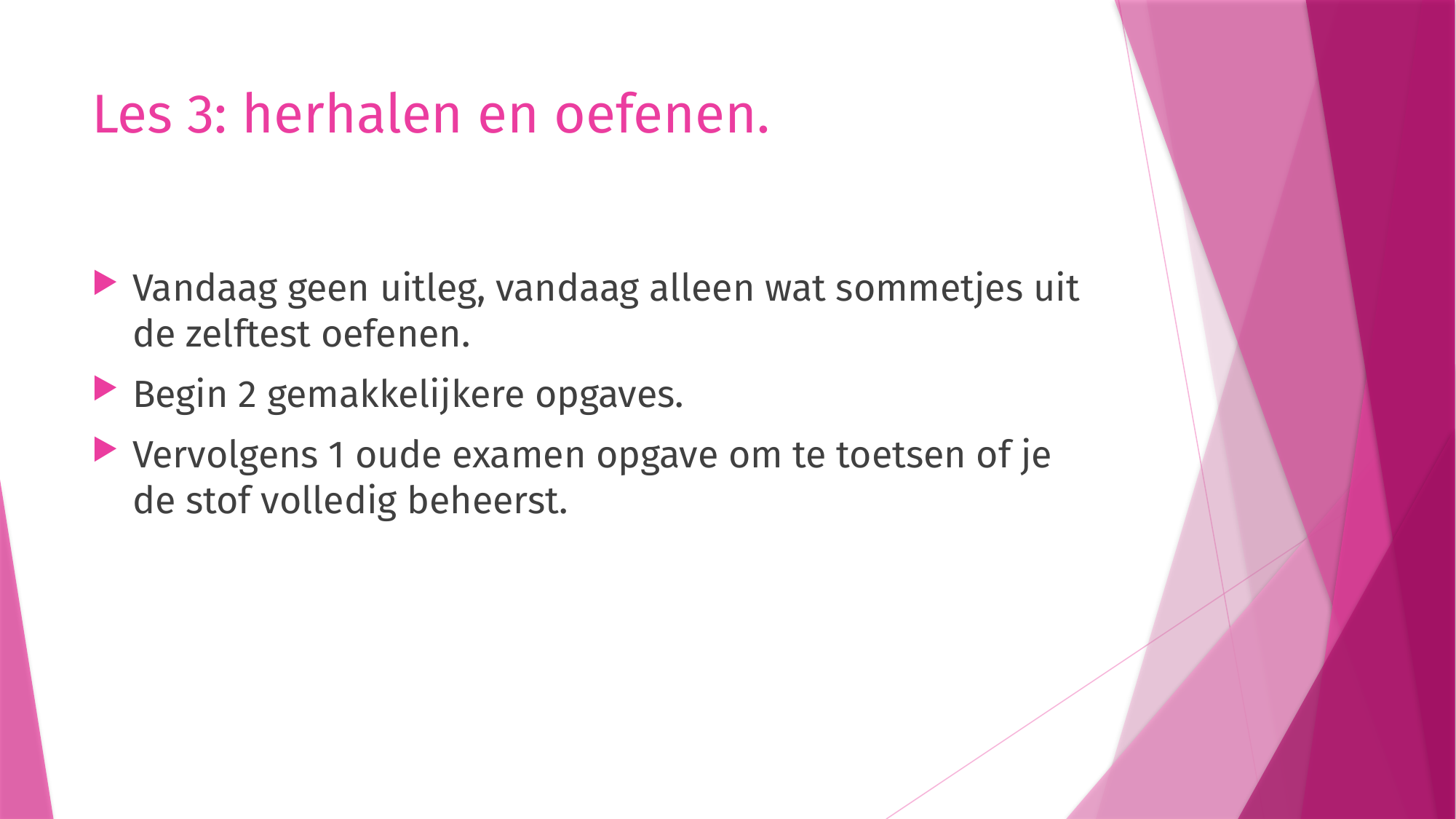

# Les 3: herhalen en oefenen.
Vandaag geen uitleg, vandaag alleen wat sommetjes uit de zelftest oefenen.
Begin 2 gemakkelijkere opgaves.
Vervolgens 1 oude examen opgave om te toetsen of je de stof volledig beheerst.